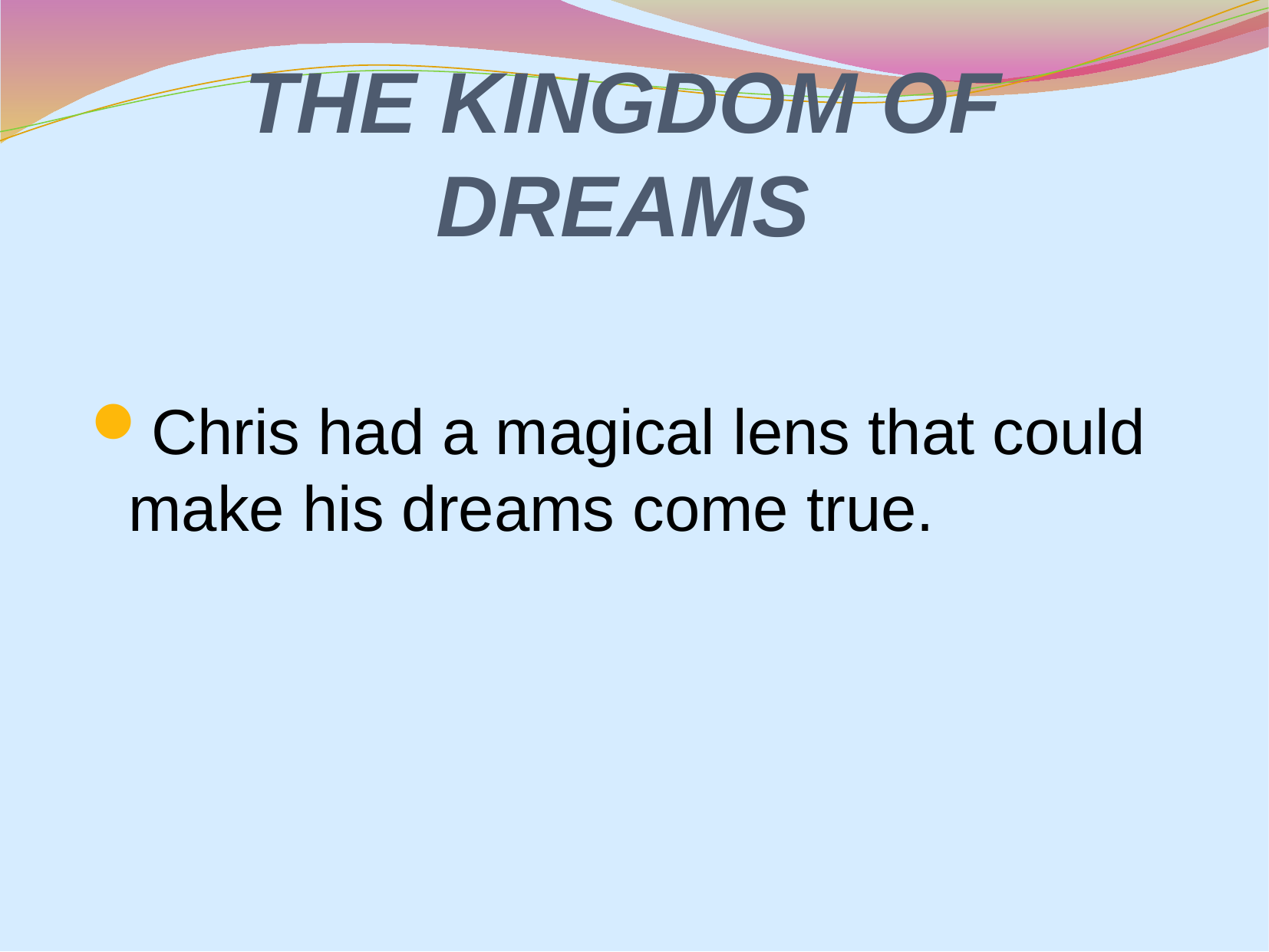

THE KINGDOM OF DREAMS
# Chris had a magical lens that could make his dreams come true.